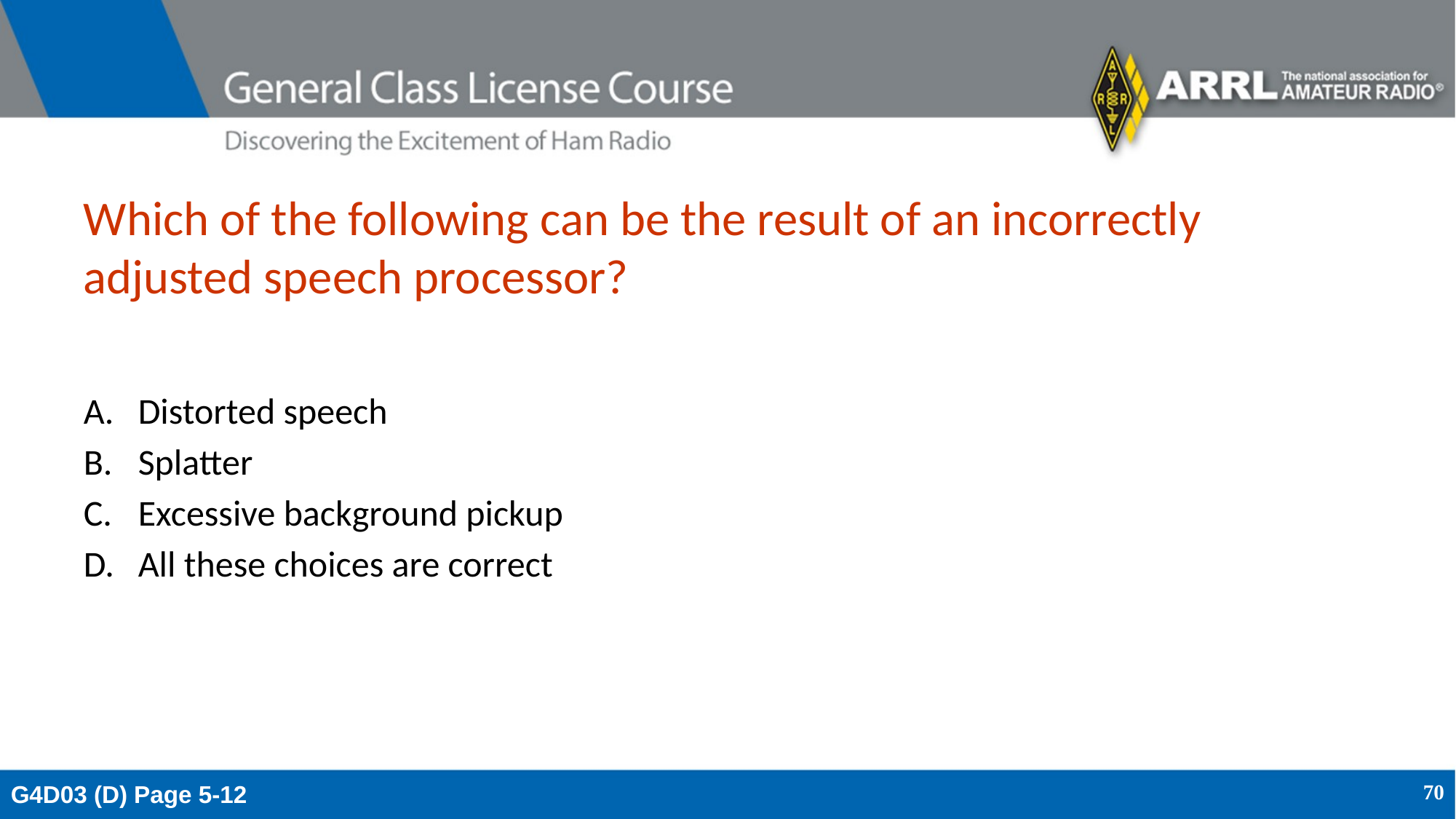

# Which of the following can be the result of an incorrectly adjusted speech processor?
Distorted speech
Splatter
Excessive background pickup
All these choices are correct
G4D03 (D) Page 5-12
70